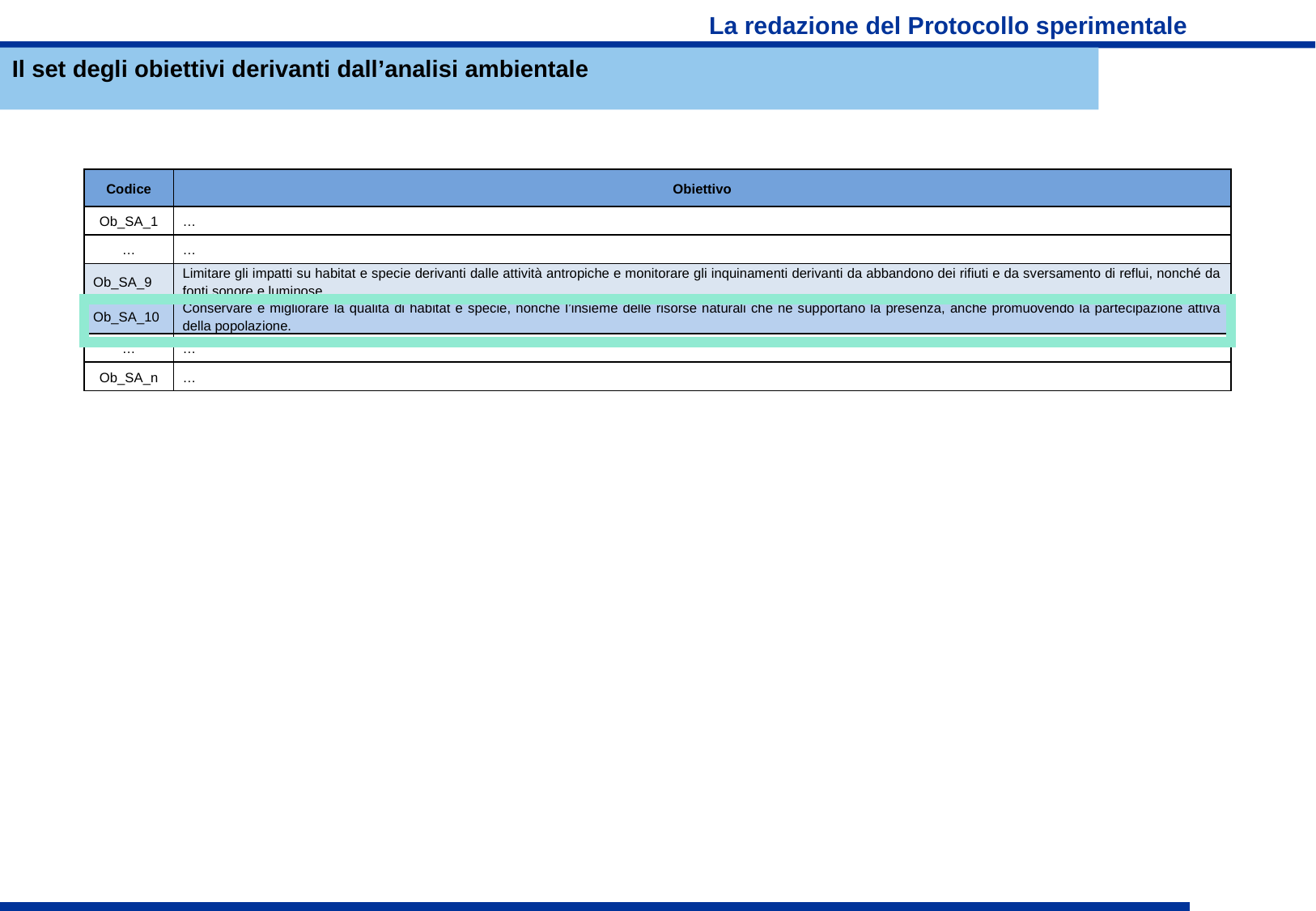

# La redazione del Protocollo sperimentale
Il set degli obiettivi derivanti dall’analisi ambientale
| Codice | Obiettivo |
| --- | --- |
| Ob\_SA\_1 | … |
| … | … |
| Ob\_SA\_9 | Limitare gli impatti su habitat e specie derivanti dalle attività antropiche e monitorare gli inquinamenti derivanti da abbandono dei rifiuti e da sversamento di reflui, nonché da fonti sonore e luminose. |
| Ob\_SA\_10 | Conservare e migliorare la qualità di habitat e specie, nonché l’insieme delle risorse naturali che ne supportano la presenza, anche promuovendo la partecipazione attiva della popolazione. |
| … | … |
| Ob\_SA\_n | … |